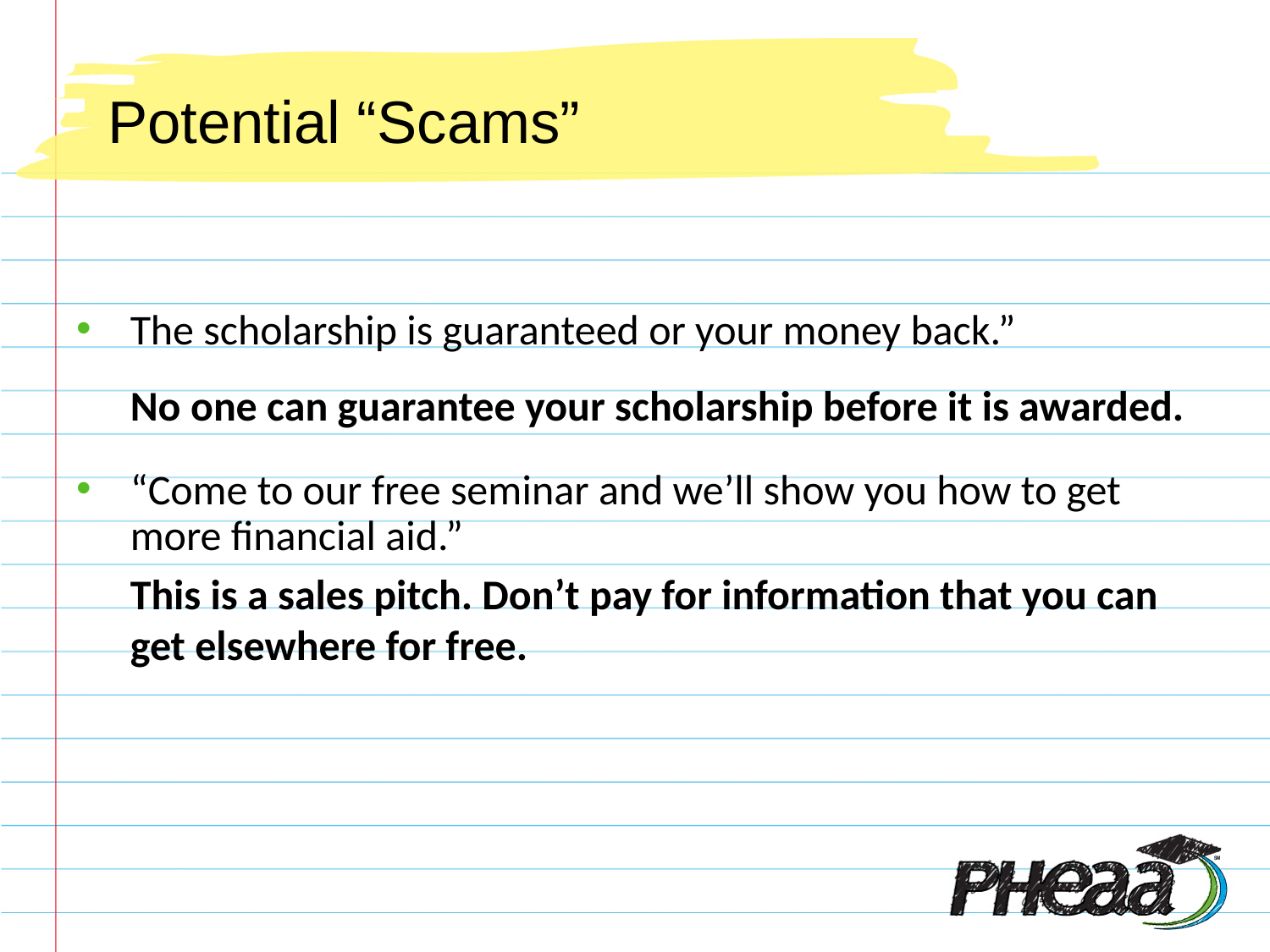

# Potential “Scams”
The scholarship is guaranteed or your money back.”

	No one can guarantee your scholarship before it is awarded.

“Come to our free seminar and we’ll show you how to get more financial aid.”
	This is a sales pitch. Don’t pay for information that you can get elsewhere for free.